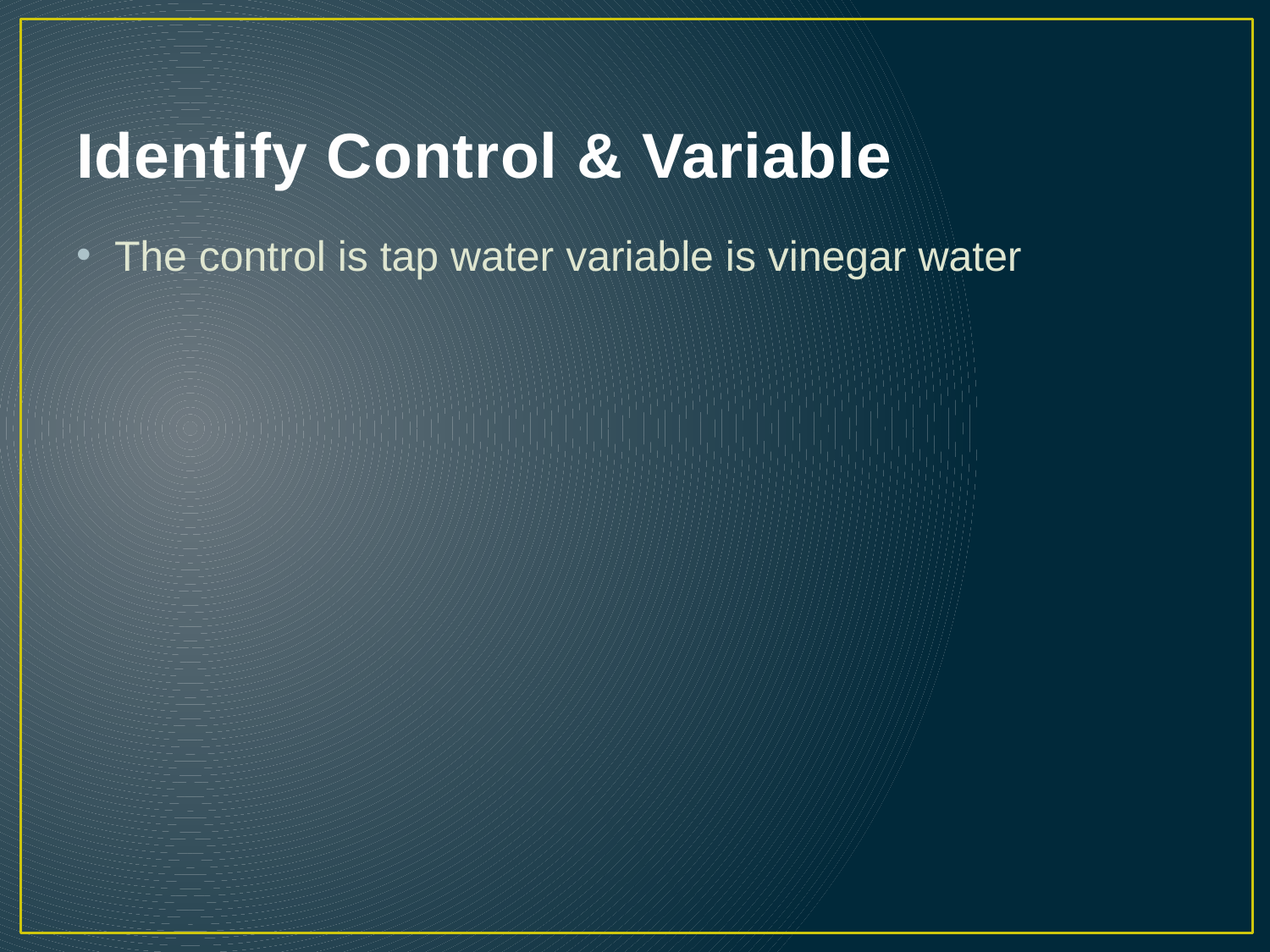

# Identify Control & Variable
The control is tap water variable is vinegar water